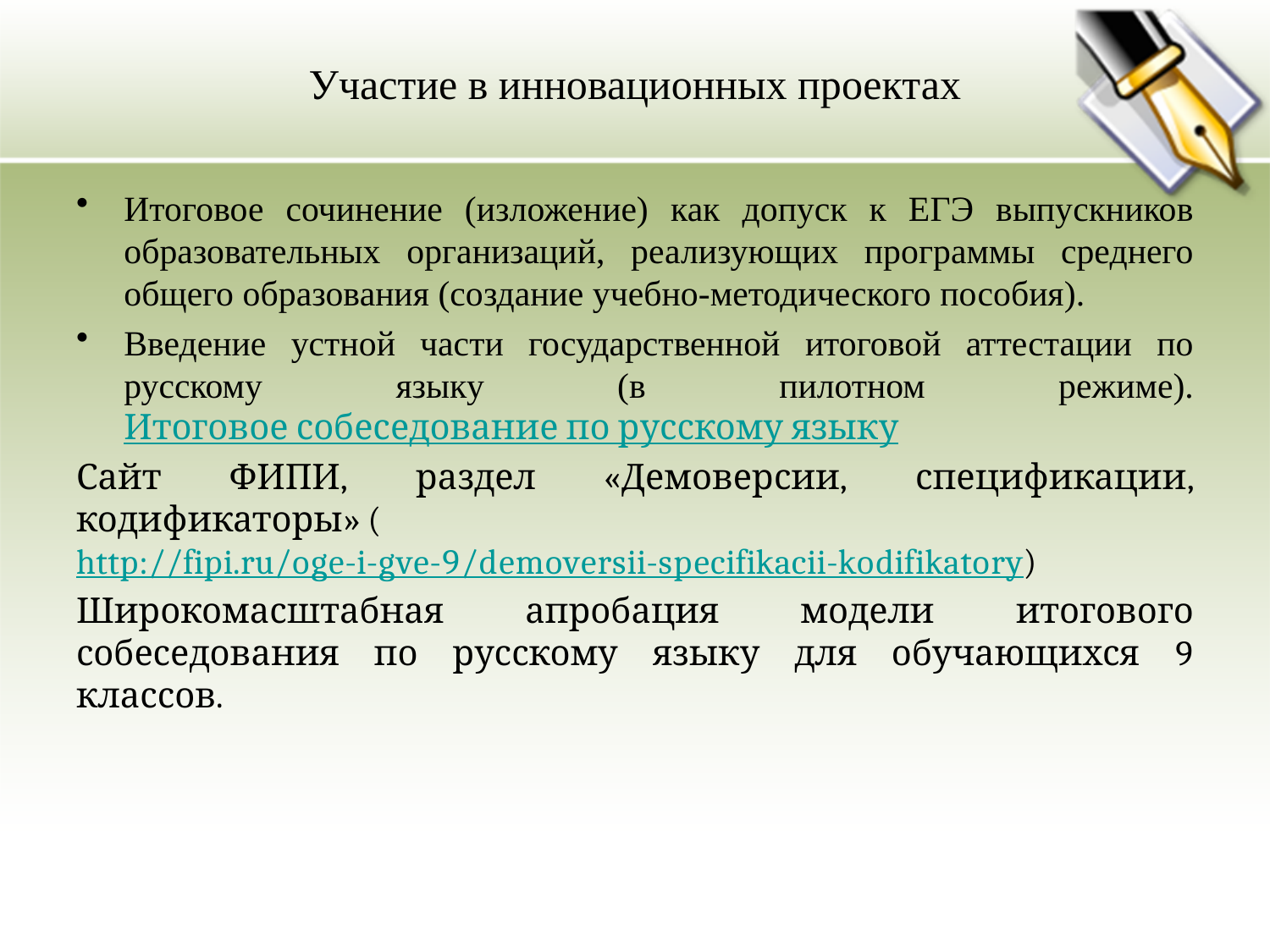

# Участие в инновационных проектах
Итоговое сочинение (изложение) как допуск к ЕГЭ выпускников образовательных организаций, реализующих программы среднего общего образования (создание учебно-методического пособия).
Введение устной части государственной итоговой аттестации по русскому языку (в пилотном режиме). Итоговое собеседование по русскому языку
Сайт ФИПИ, раздел «Демоверсии, спецификации, кодификаторы» (http://fipi.ru/oge-i-gve-9/demoversii-specifikacii-kodifikatory)
Широкомасштабная апробация модели итогового собеседования по русскому языку для обучающихся 9 классов.